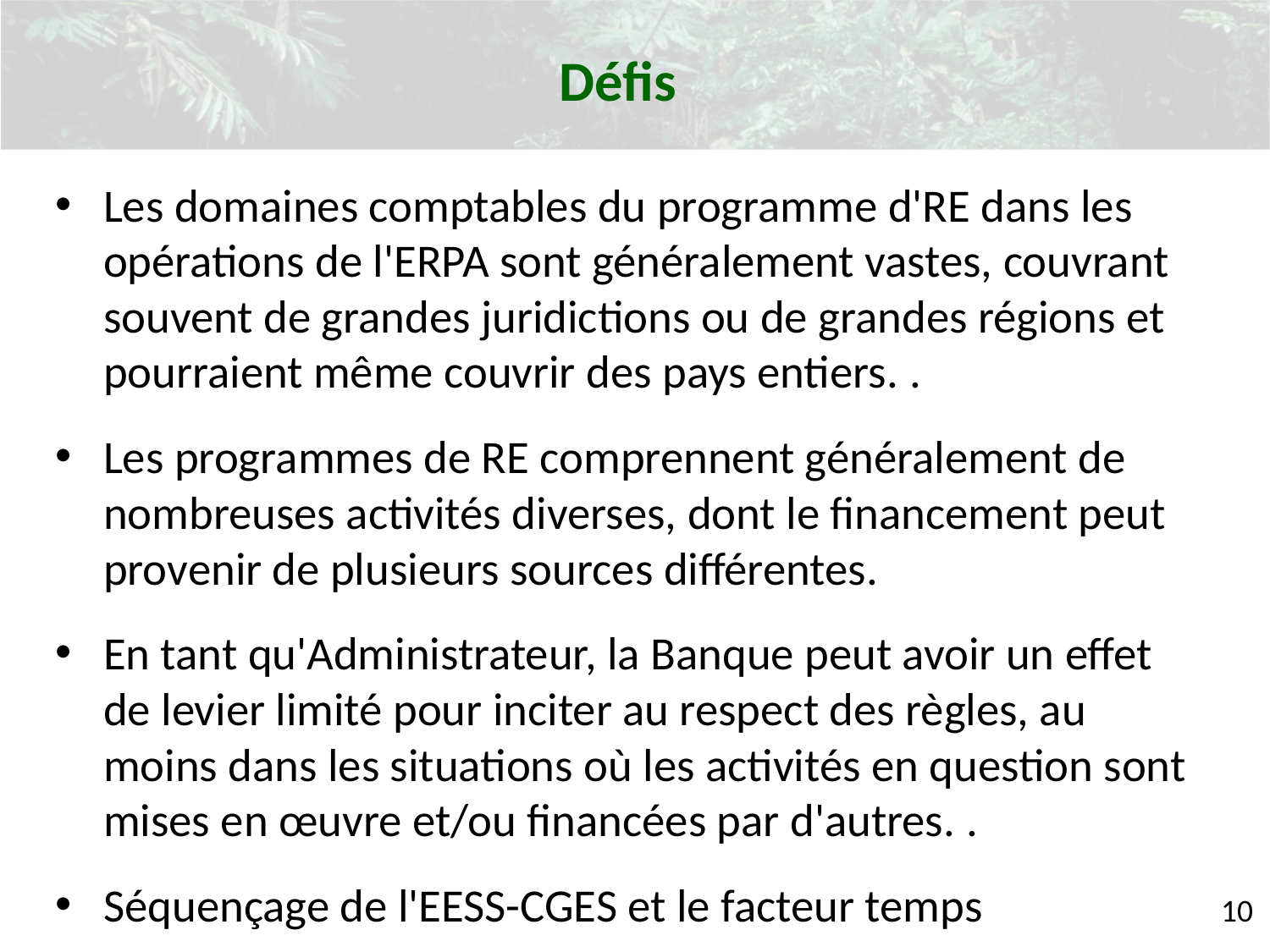

Défis

Les domaines comptables du programme d'RE dans les opérations de l'ERPA sont généralement vastes, couvrant souvent de grandes juridictions ou de grandes régions et pourraient même couvrir des pays entiers. .
Les programmes de RE comprennent généralement de nombreuses activités diverses, dont le financement peut provenir de plusieurs sources différentes.
En tant qu'Administrateur, la Banque peut avoir un effet de levier limité pour inciter au respect des règles, au moins dans les situations où les activités en question sont mises en œuvre et/ou financées par d'autres. .
Séquençage de l'EESS-CGES et le facteur temps

10